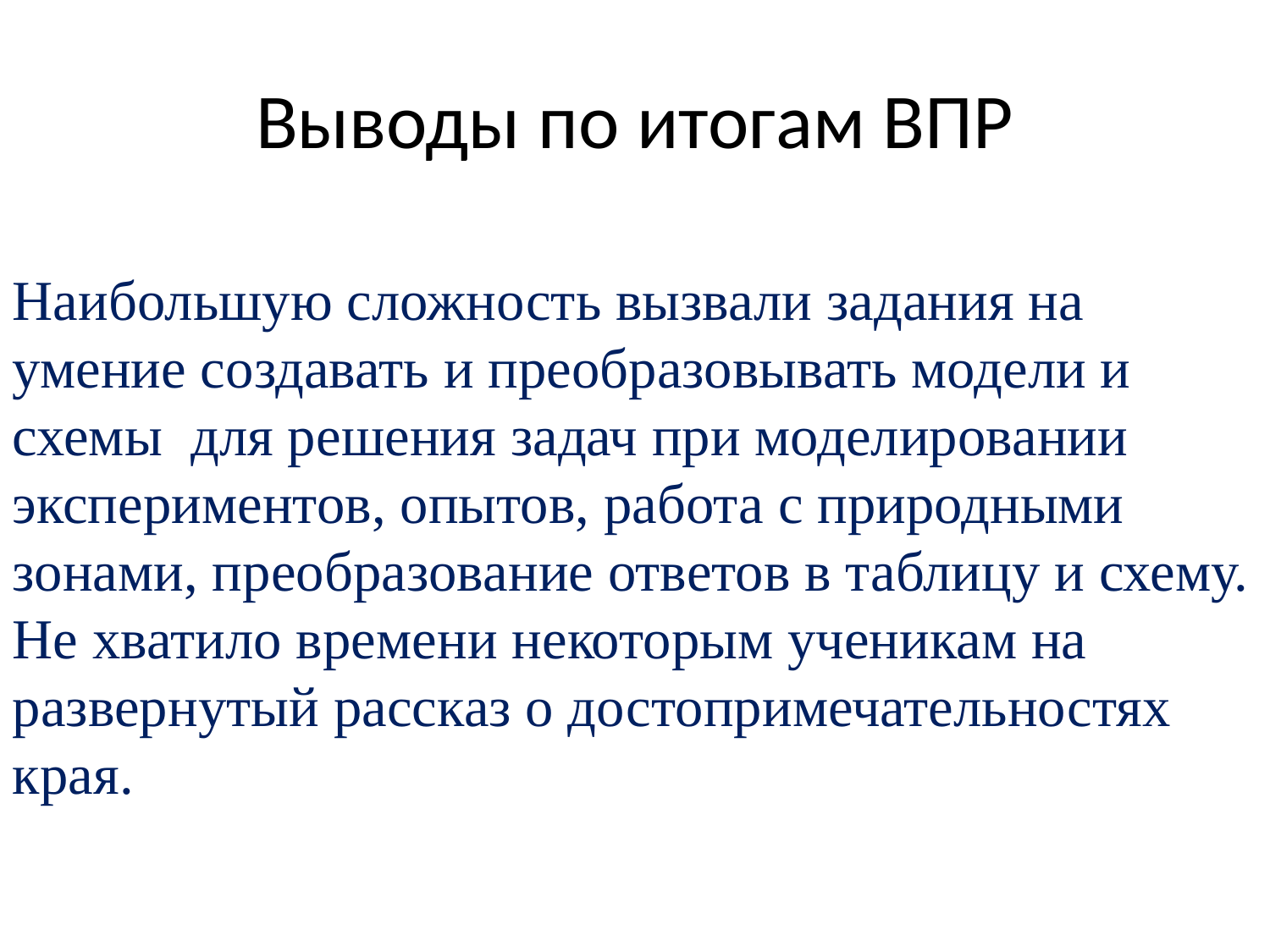

# Выводы по итогам ВПР
Наибольшую сложность вызвали задания на умение создавать и преобразовывать модели и схемы  для решения задач при моделировании экспериментов, опытов, работа с природными зонами, преобразование ответов в таблицу и схему. Не хватило времени некоторым ученикам на развернутый рассказ о достопримечательностях края.